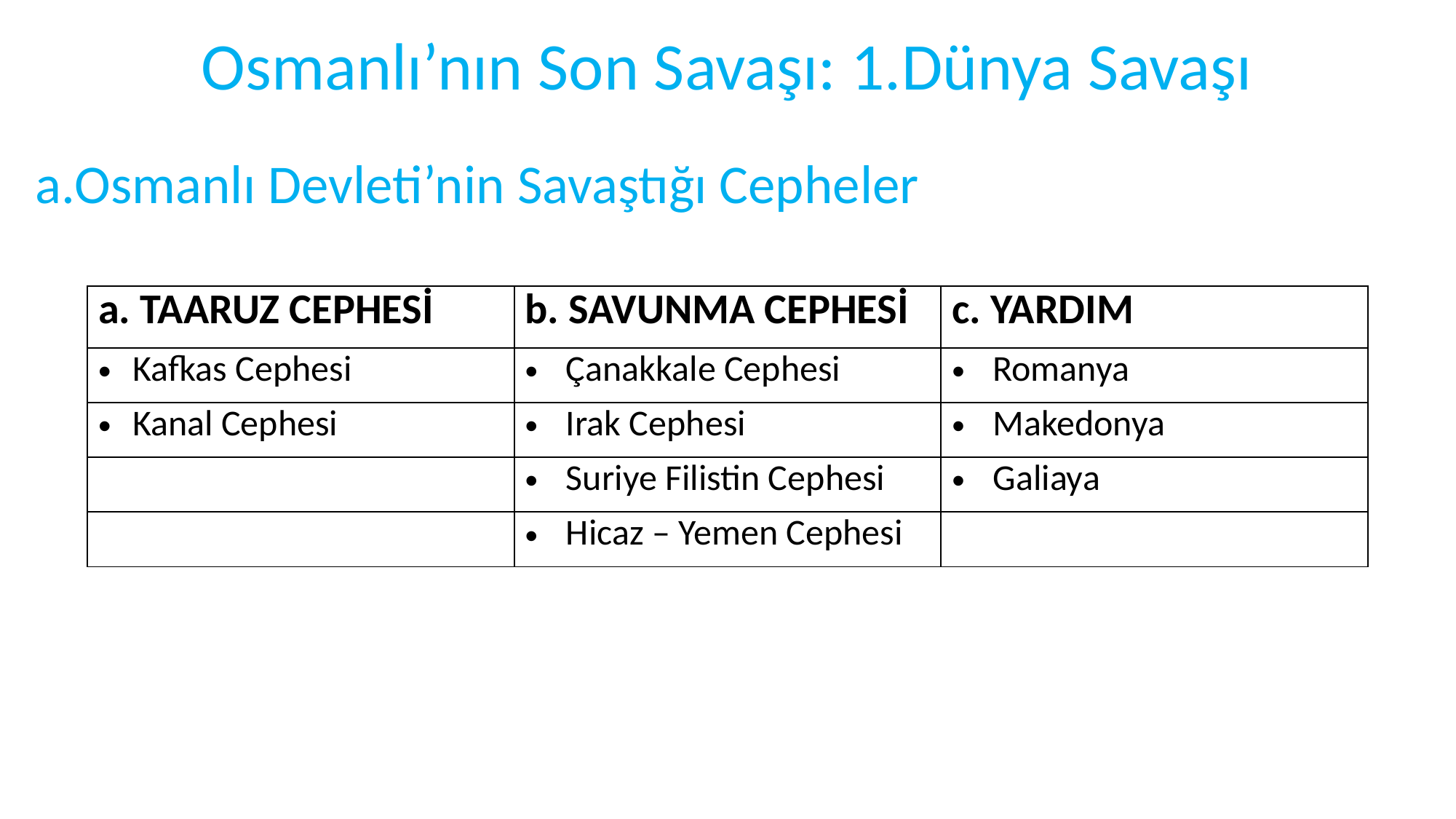

# Osmanlı’nın Son Savaşı: 1.Dünya Savaşı
a.Osmanlı Devleti’nin Savaştığı Cepheler
| a. TAARUZ CEPHESİ | b. SAVUNMA CEPHESİ | c. YARDIM |
| --- | --- | --- |
| Kafkas Cephesi | Çanakkale Cephesi | Romanya |
| Kanal Cephesi | Irak Cephesi | Makedonya |
|  | Suriye Filistin Cephesi | Galiaya |
|  | Hicaz – Yemen Cephesi |  |